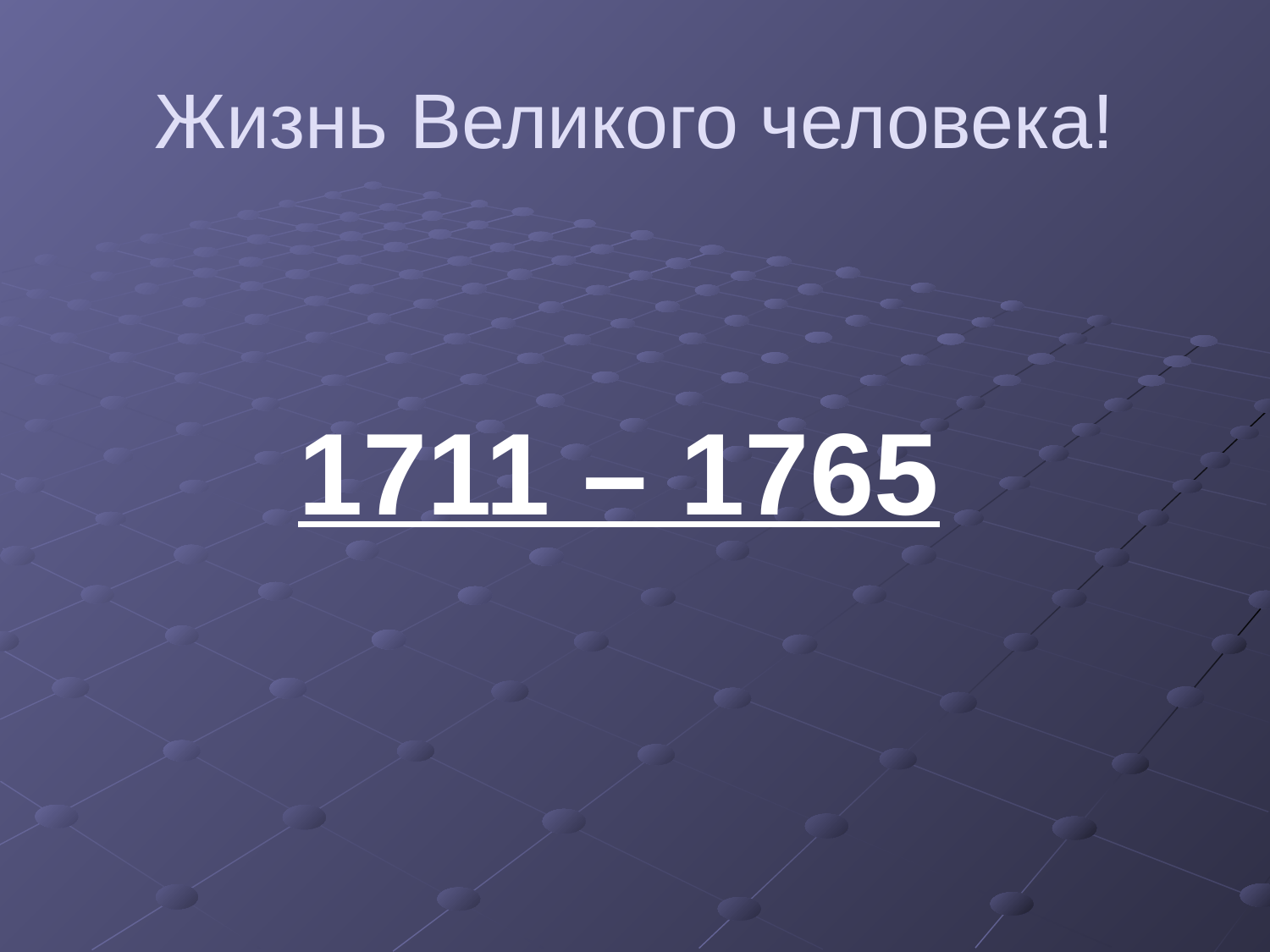

# Жизнь Великого человека!

1711 – 1765